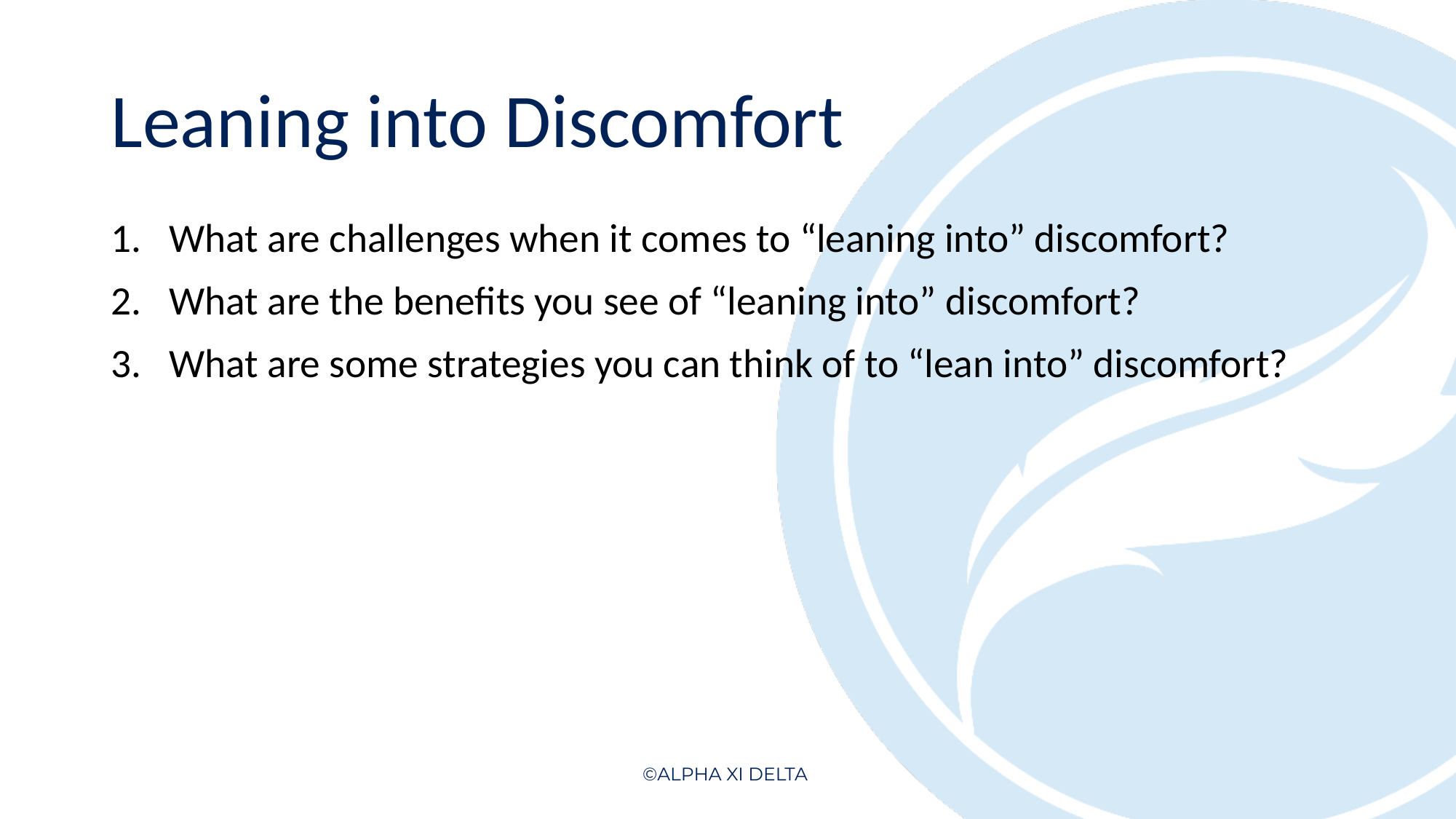

# Leaning into Discomfort
What are challenges when it comes to “leaning into” discomfort?
What are the benefits you see of “leaning into” discomfort?
What are some strategies you can think of to “lean into” discomfort?
©ALPHA XI DELTA